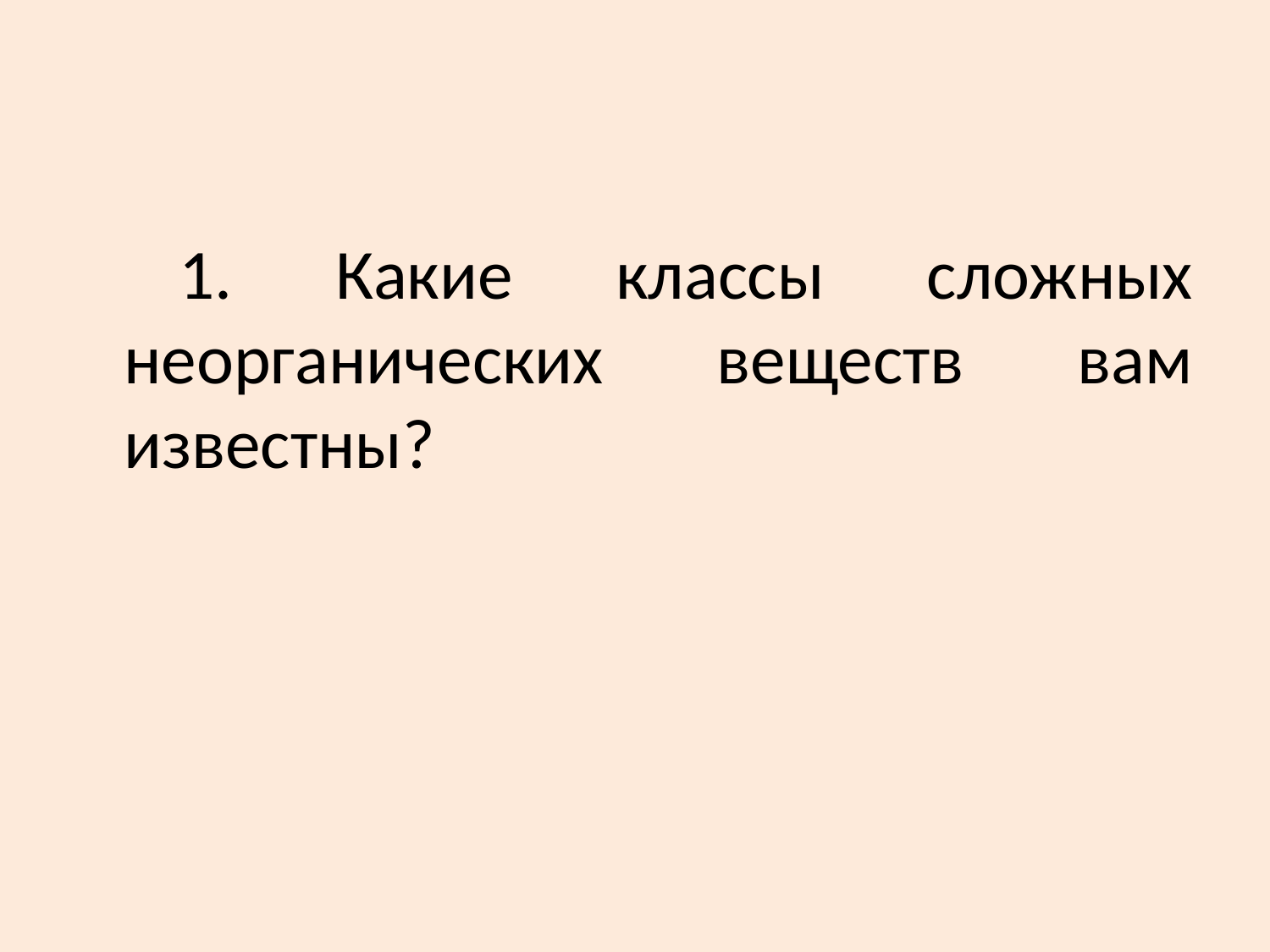

1. Какие классы сложных неорганических веществ вам известны?